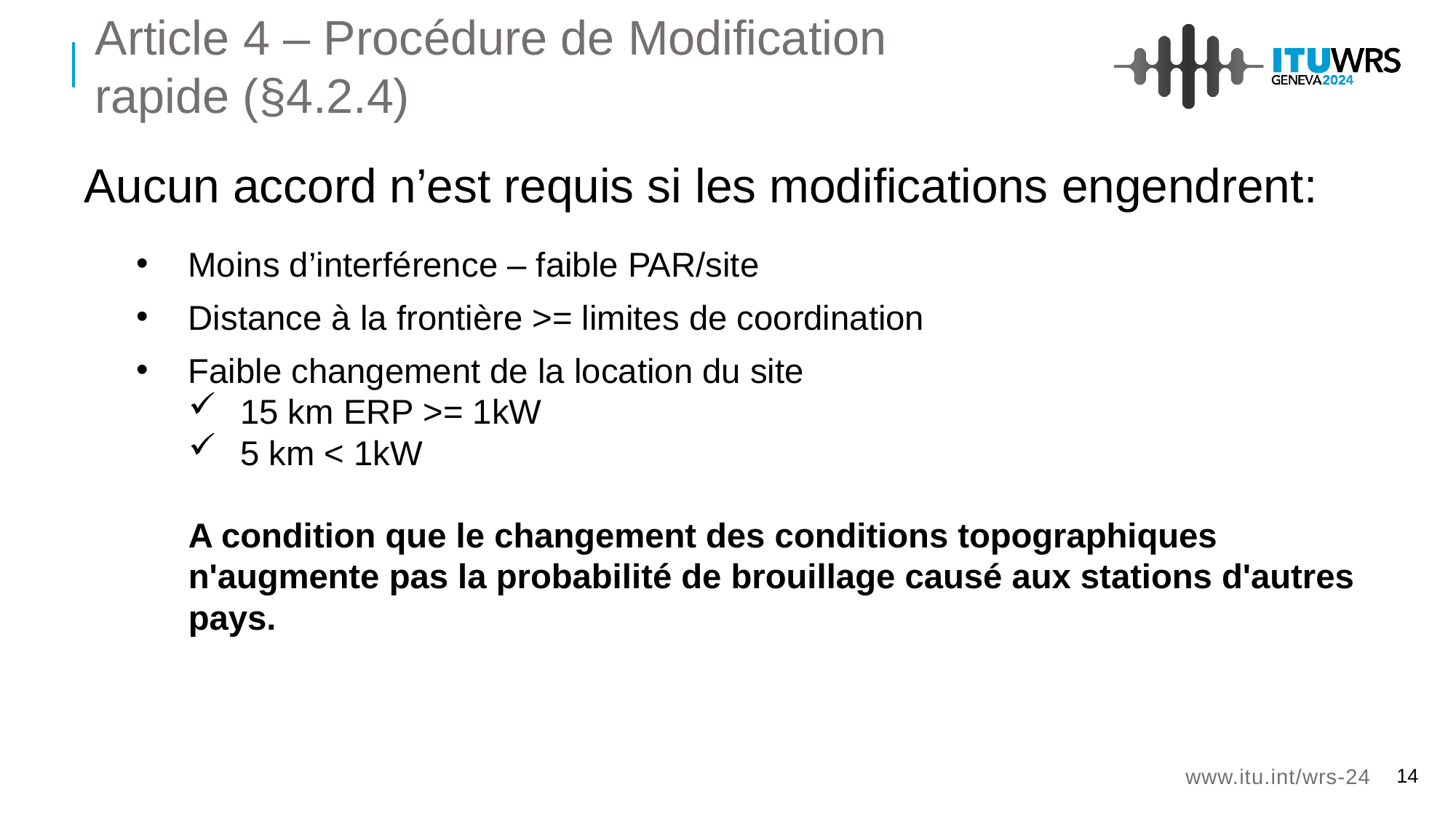

Article 4 – Procédure de Modification rapide (§4.2.4)
Aucun accord n’est requis si les modifications engendrent:

Moins d’interférence – faible PAR/site

Distance à la frontière >= limites de coordination

Faible changement de la location du site
15 km ERP >= 1kW
5 km < 1kW

A condition que le changement des conditions topographiques n'augmente pas la probabilité de brouillage causé aux stations d'autres pays.